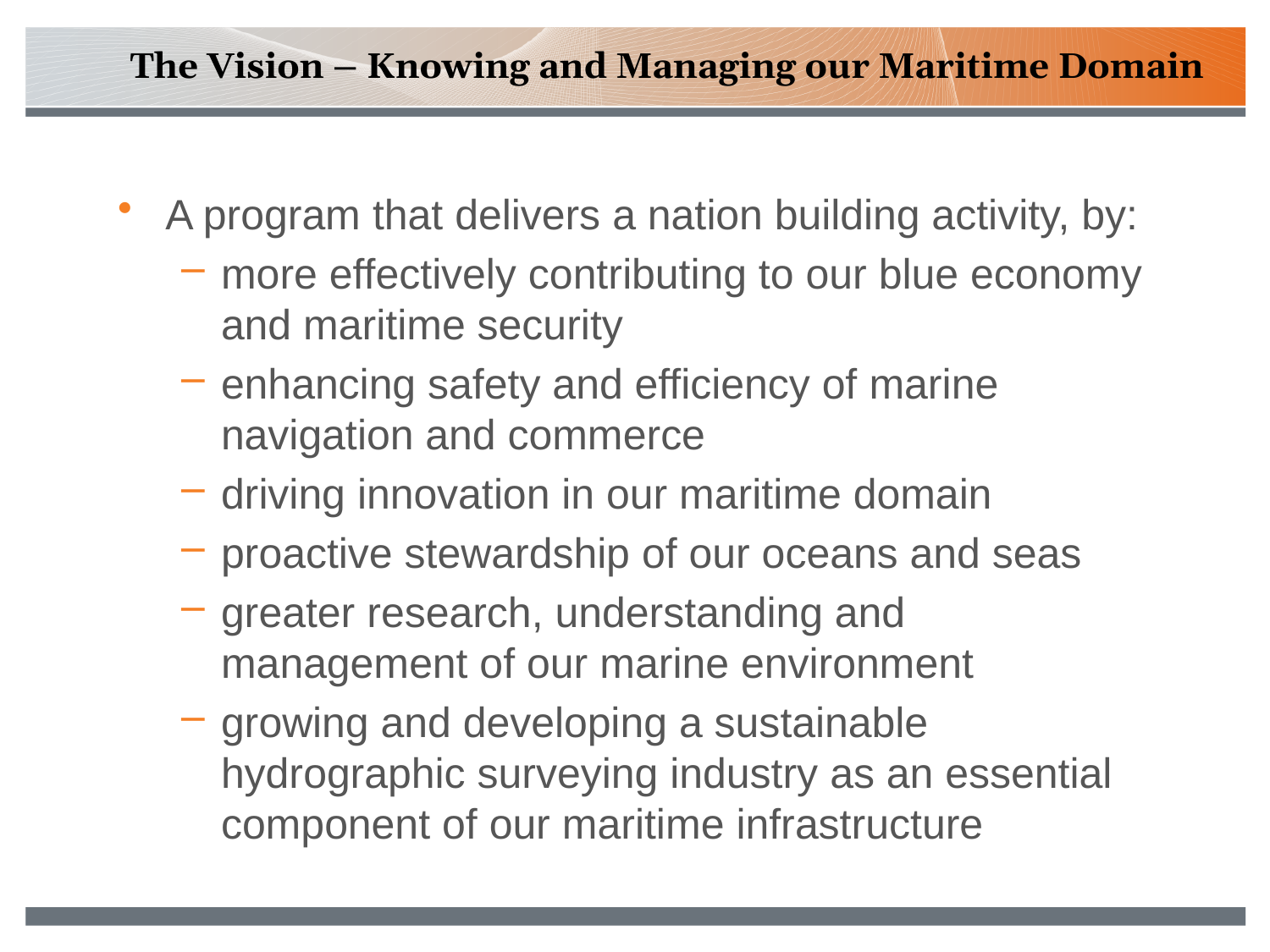

# The Vision – Knowing and Managing our Maritime Domain
A program that delivers a nation building activity, by:
more effectively contributing to our blue economy and maritime security
enhancing safety and efficiency of marine navigation and commerce
driving innovation in our maritime domain
proactive stewardship of our oceans and seas
greater research, understanding and management of our marine environment
growing and developing a sustainable hydrographic surveying industry as an essential component of our maritime infrastructure